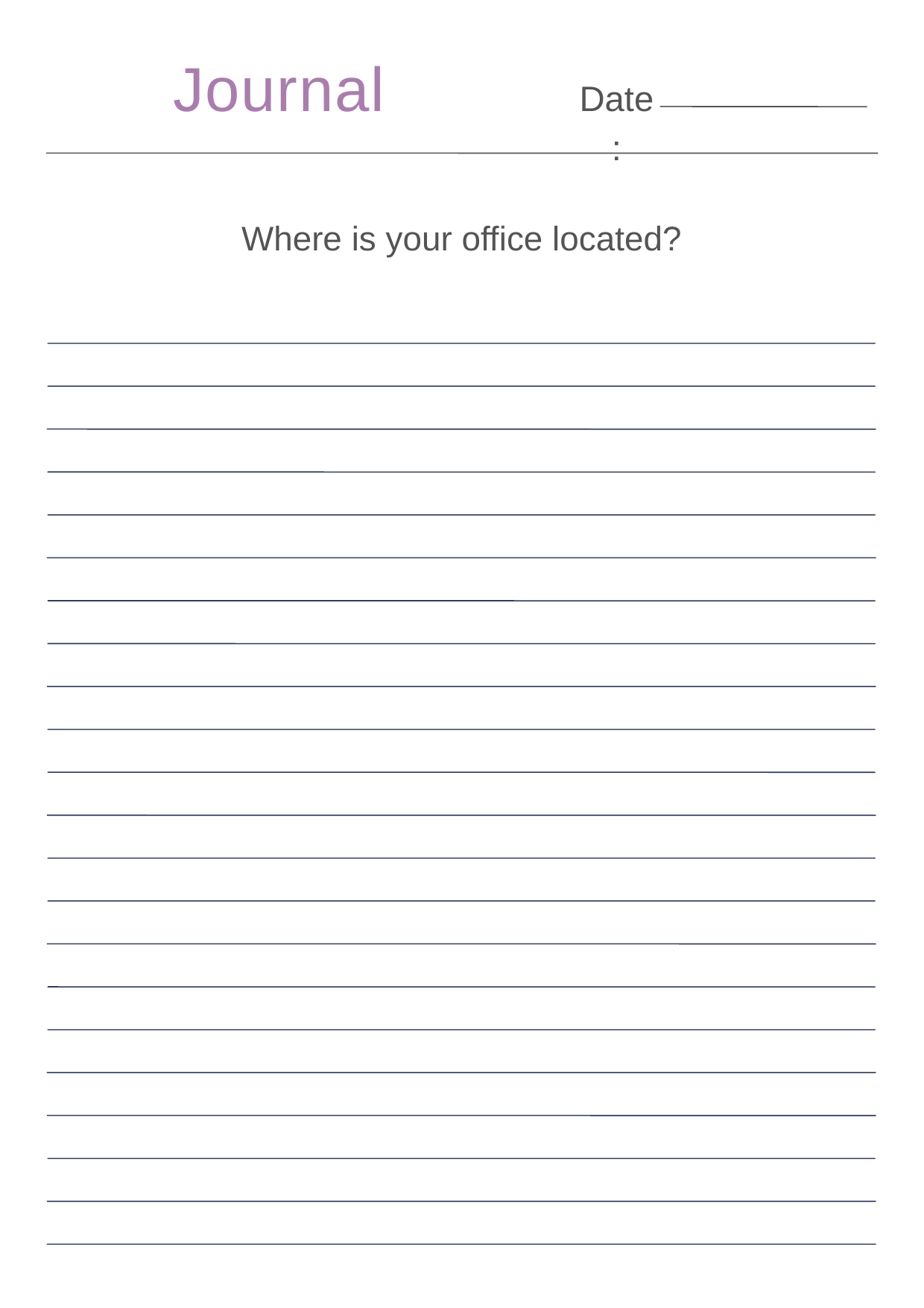

Journal
Date:

Where is your office located?